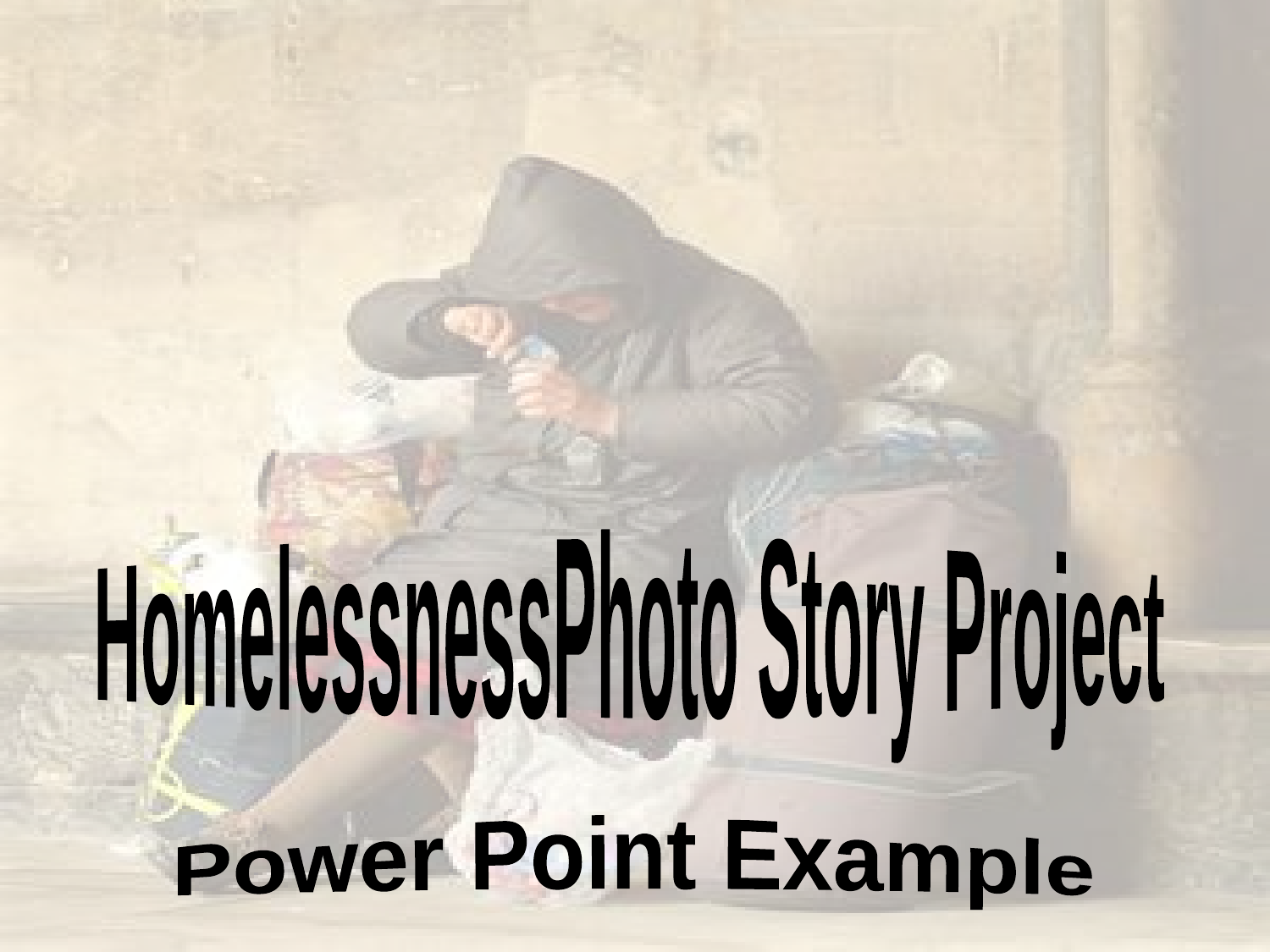

Homelessness
Photo Story Project
Power Point Example